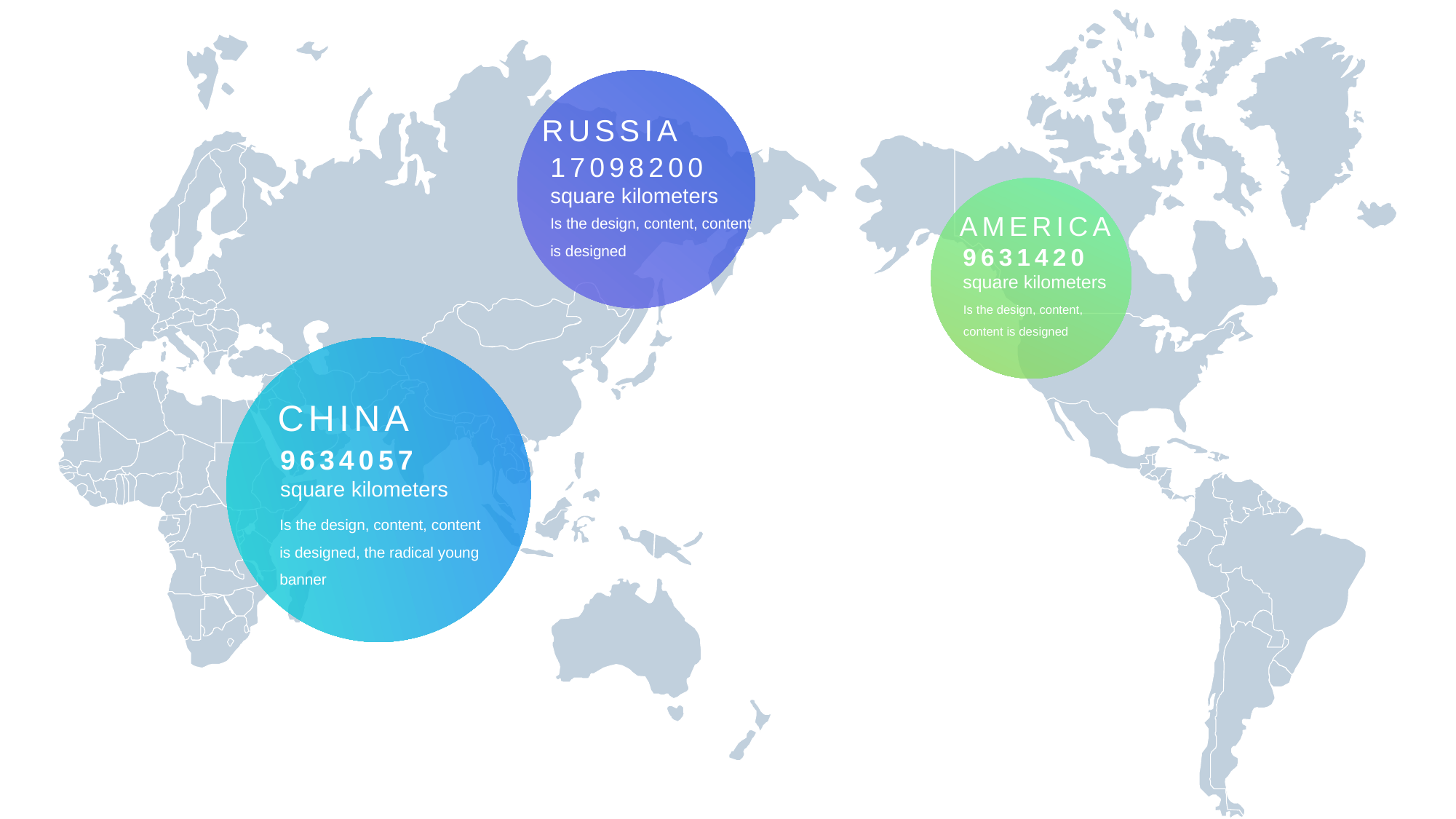

RUSSIA
17098200
square kilometers
Is the design, content, content is designed

AMERICA
9631420
square kilometers
Is the design, content, content is designed

CHINA
9634057
square kilometers
Is the design, content, content is designed, the radical young banner